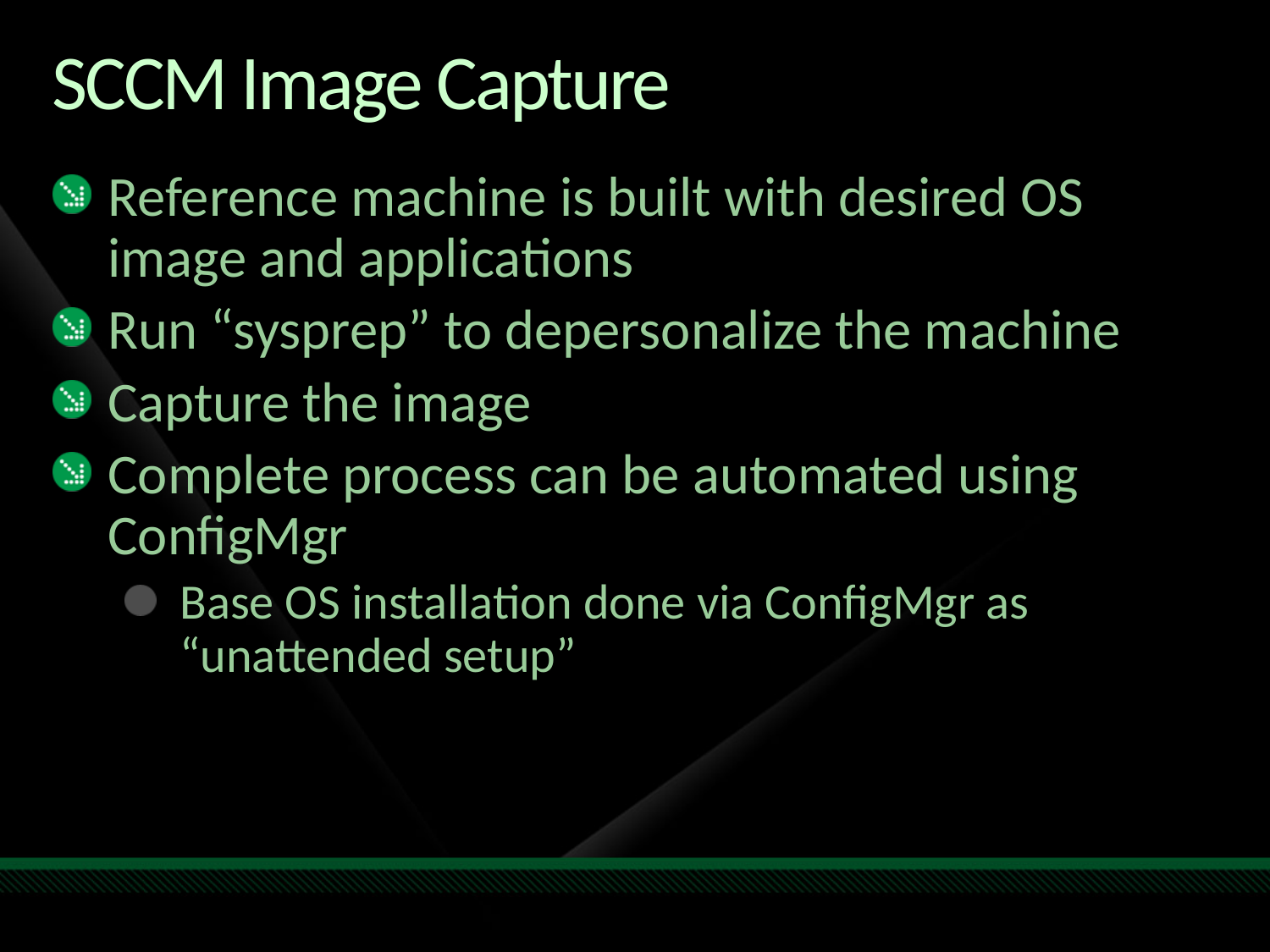

# SCCM Image Capture
Reference machine is built with desired OS image and applications
Run “sysprep” to depersonalize the machine
Capture the image
Complete process can be automated using ConfigMgr
Base OS installation done via ConfigMgr as “unattended setup”